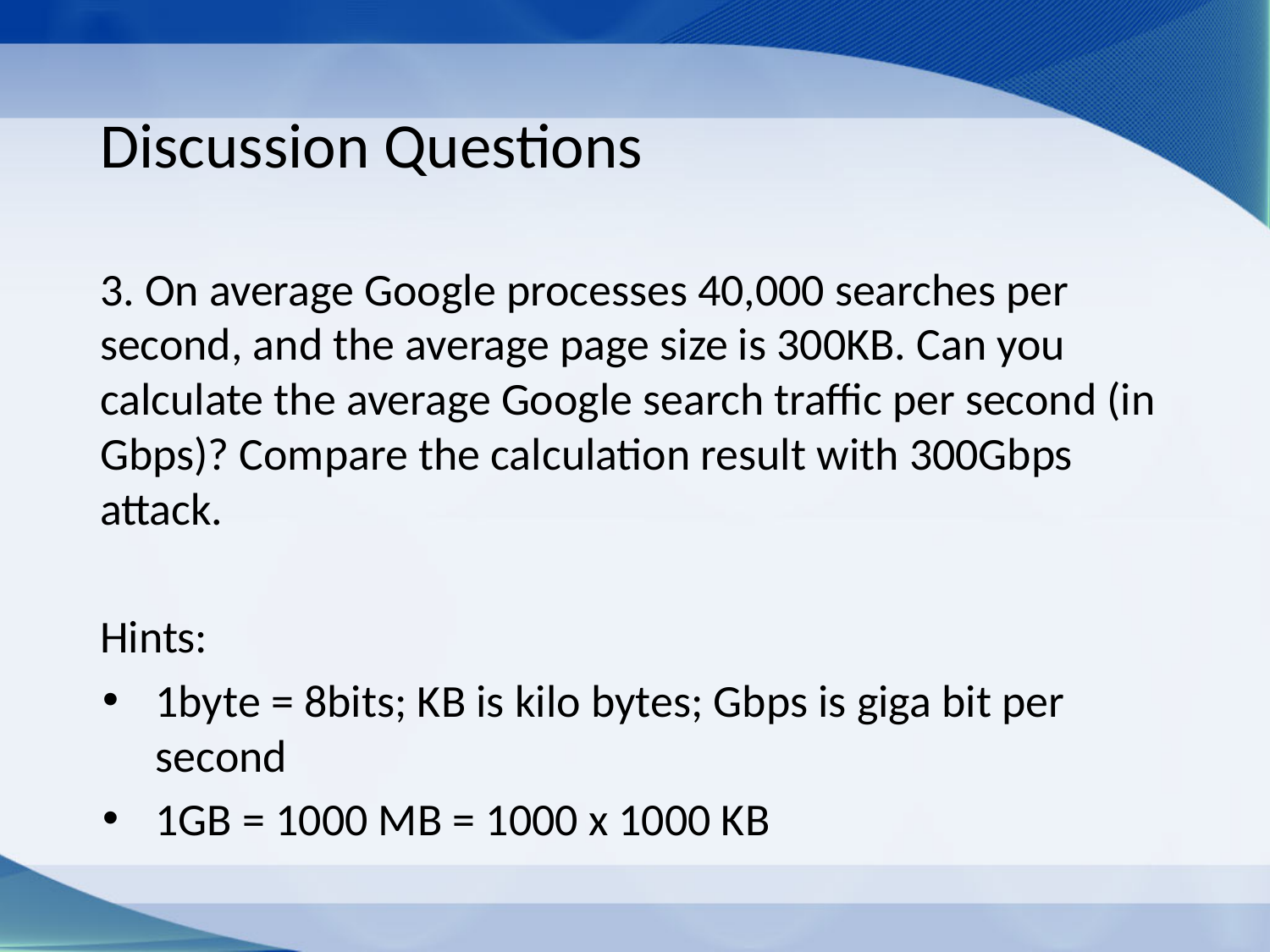

# Discussion Questions
3. On average Google processes 40,000 searches per second, and the average page size is 300KB. Can you calculate the average Google search traffic per second (in Gbps)? Compare the calculation result with 300Gbps attack.

Hints:
1byte = 8bits; KB is kilo bytes; Gbps is giga bit per second
1GB = 1000 MB = 1000 x 1000 KB